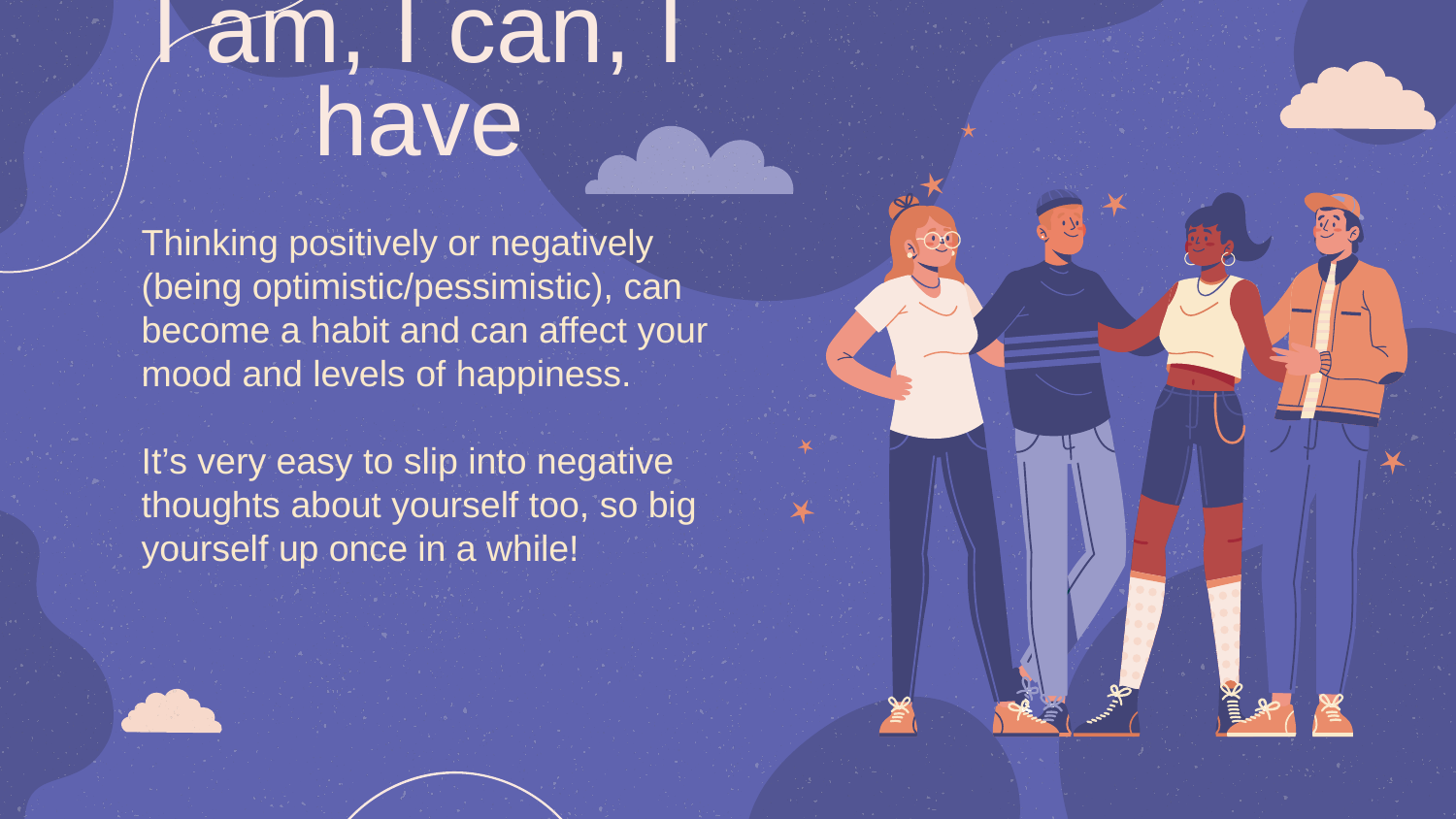

# I am, I can, I have

Thinking positively or negatively (being optimistic/pessimistic), can become a habit and can affect your mood and levels of happiness.

It’s very easy to slip into negative thoughts about yourself too, so big yourself up once in a while!